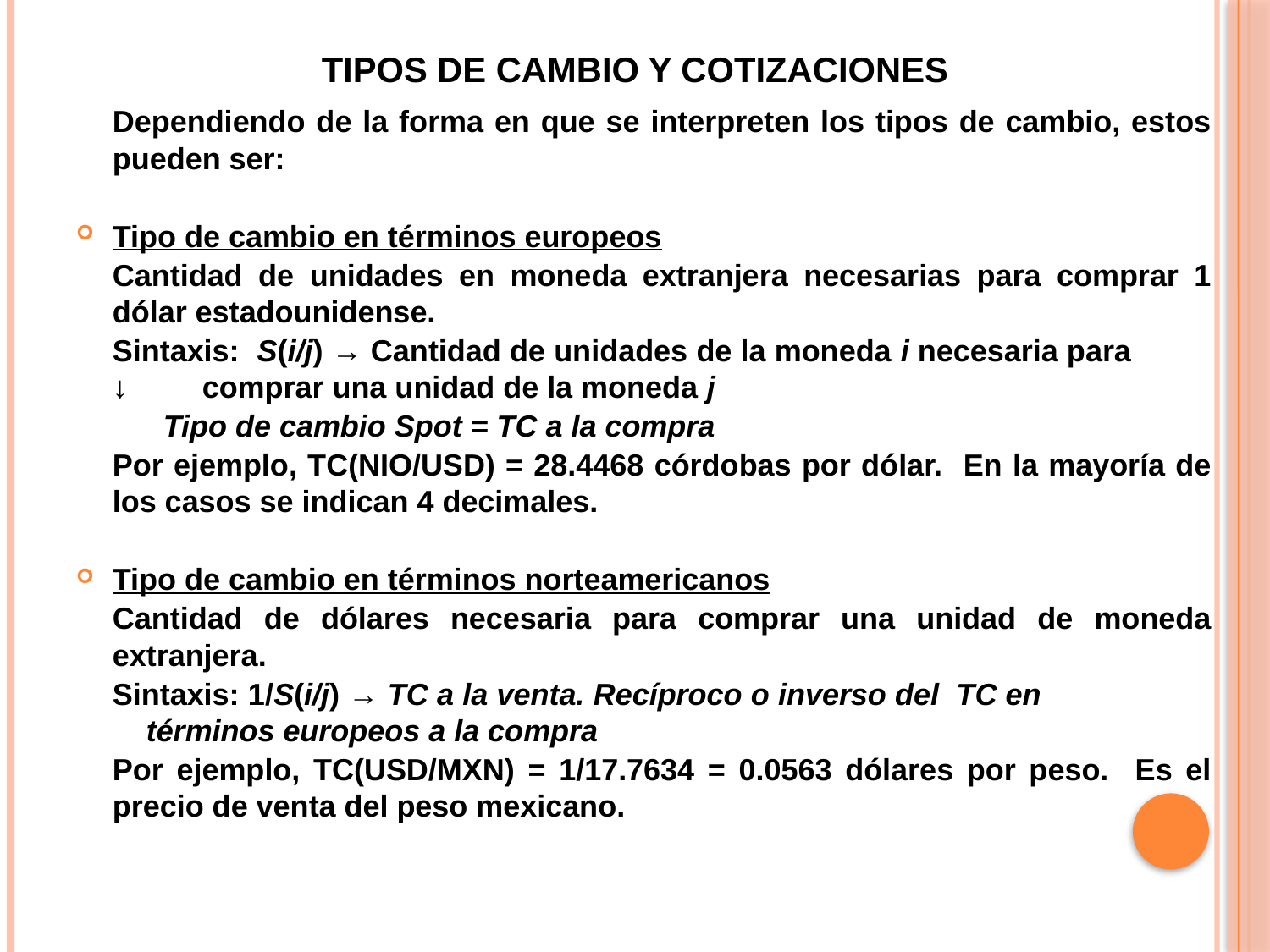

# Tipos de cambio y cotizaciones
	Dependiendo de la forma en que se interpreten los tipos de cambio, estos pueden ser:

Tipo de cambio en términos europeos
	Cantidad de unidades en moneda extranjera necesarias para comprar 1 dólar estadounidense.
	Sintaxis:  S(i/j) → Cantidad de unidades de la moneda i necesaria para 	        ↓	       comprar una unidad de la moneda j
		      Tipo de cambio Spot = TC a la compra
	Por ejemplo, TC(NIO/USD) = 28.4468 córdobas por dólar.  En la mayoría de los casos se indican 4 decimales.

Tipo de cambio en términos norteamericanos
	Cantidad de dólares necesaria para comprar una unidad de moneda extranjera.
	Sintaxis: 1/S(i/j) → TC a la venta. Recíproco o inverso del  TC en 		             	        términos europeos a la compra
	Por ejemplo, TC(USD/MXN) = 1/17.7634 = 0.0563 dólares por peso.  Es el precio de venta del peso mexicano.